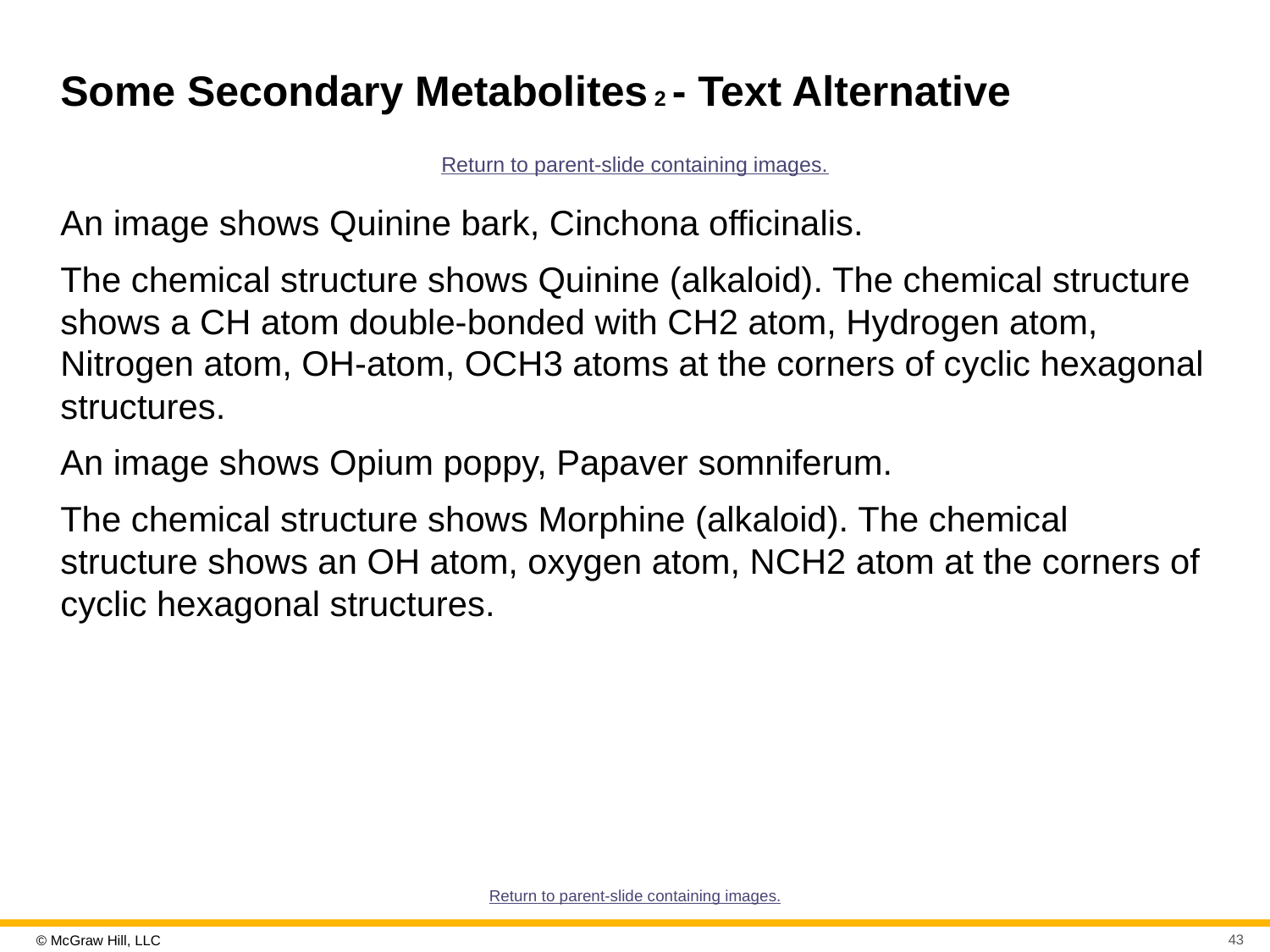

# Some Secondary Metabolites 2 - Text Alternative
Return to parent-slide containing images.
An image shows Quinine bark, Cinchona officinalis.
The chemical structure shows Quinine (alkaloid). The chemical structure shows a CH atom double-bonded with CH2 atom, Hydrogen atom, Nitrogen atom, OH-atom, OCH3 atoms at the corners of cyclic hexagonal structures.
An image shows Opium poppy, Papaver somniferum.
The chemical structure shows Morphine (alkaloid). The chemical structure shows an OH atom, oxygen atom, NCH2 atom at the corners of cyclic hexagonal structures.
Return to parent-slide containing images.
43